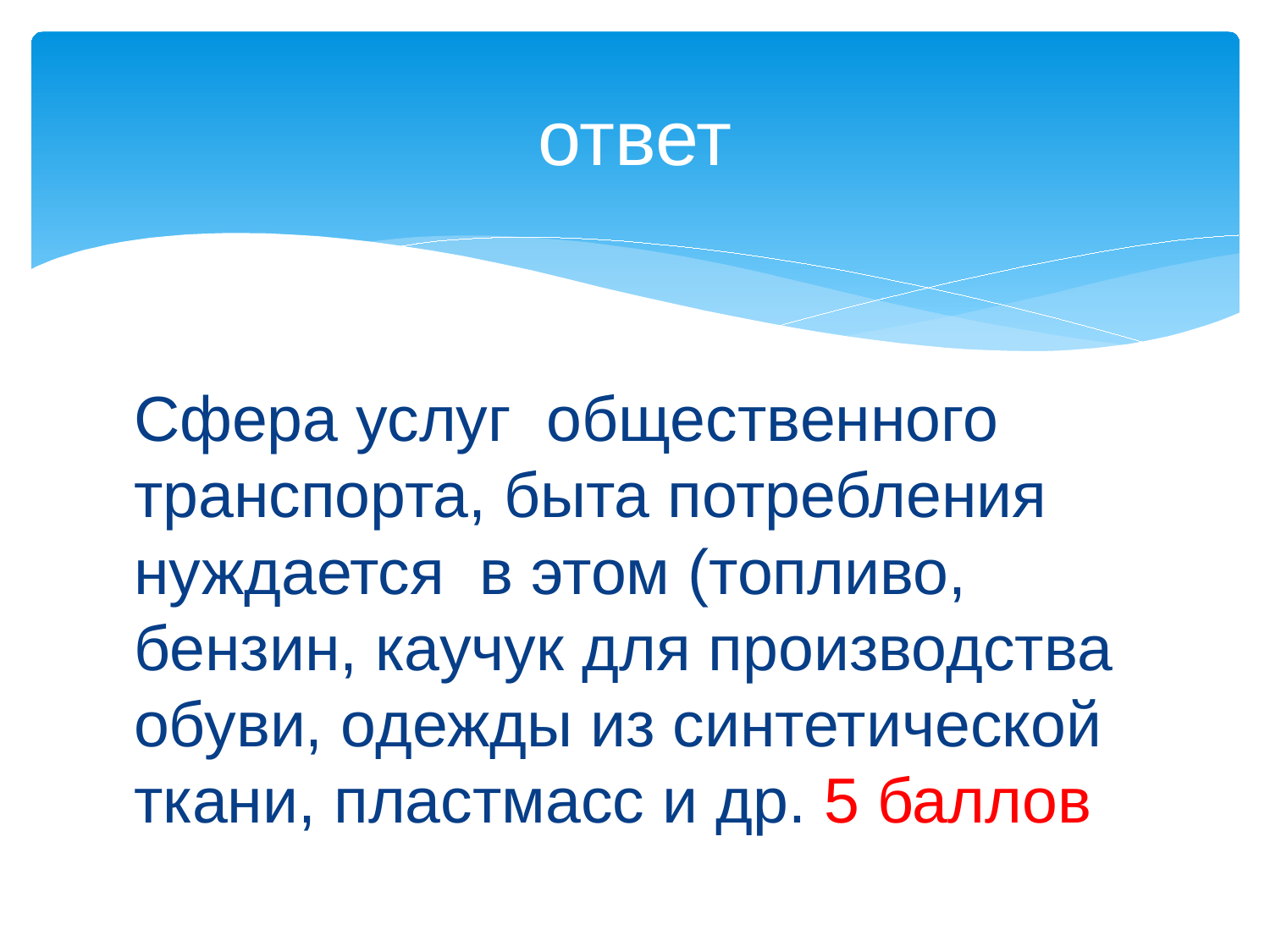

# ответ
Сфера услуг  общественного транспорта, быта потребления нуждается  в этом (топливо, бензин, каучук для производства обуви, одежды из синтетической ткани, пластмасс и др. 5 баллов